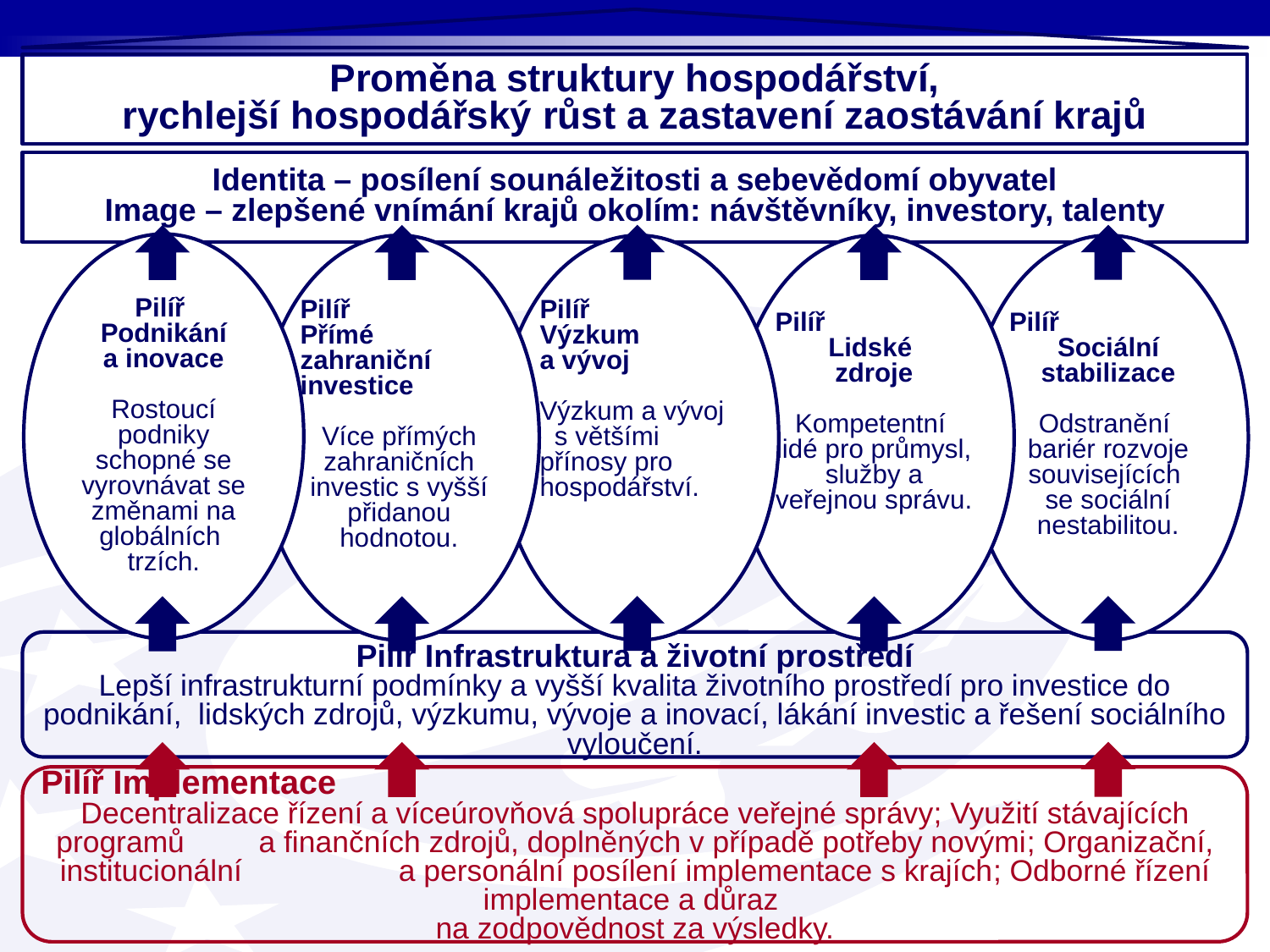

Proměna struktury hospodářství,
rychlejší hospodářský růst a zastavení zaostávání krajů
Identita – posílení sounáležitosti a sebevědomí obyvatel
 Image – zlepšené vnímání krajů okolím: návštěvníky, investory, talenty

Pilíř
Podnikání
a inovace

Rostoucí podniky schopné se vyrovnávat se změnami na globálních
trzích.
Pilíř
Přímé zahraniční investice

Více přímých zahraničních investic s vyšší přidanou hodnotou.

Pilíř
Výzkum
a vývoj

Výzkum a vývoj    s většími přínosy pro hospodářství.

Pilíř
Lidské
zdroje

Kompetentní
lidé pro průmysl, služby a veřejnou správu.

Pilíř
Sociální stabilizace

Odstranění
bariér rozvoje souvisejících
se sociální nestabilitou.

Pilíř Infrastruktura a životní prostředí
Lepší infrastrukturní podmínky a vyšší kvalita životního prostředí pro investice do podnikání,  lidských zdrojů, výzkumu, vývoje a inovací, lákání investic a řešení sociálního vyloučení.

Pilíř Implementace
Decentralizace řízení a víceúrovňová spolupráce veřejné správy; Využití stávajících programů         a finančních zdrojů, doplněných v případě potřeby novými; Organizační, institucionální                   a personální posílení implementace s krajích; Odborné řízení implementace a důraz
na zodpovědnost za výsledky.